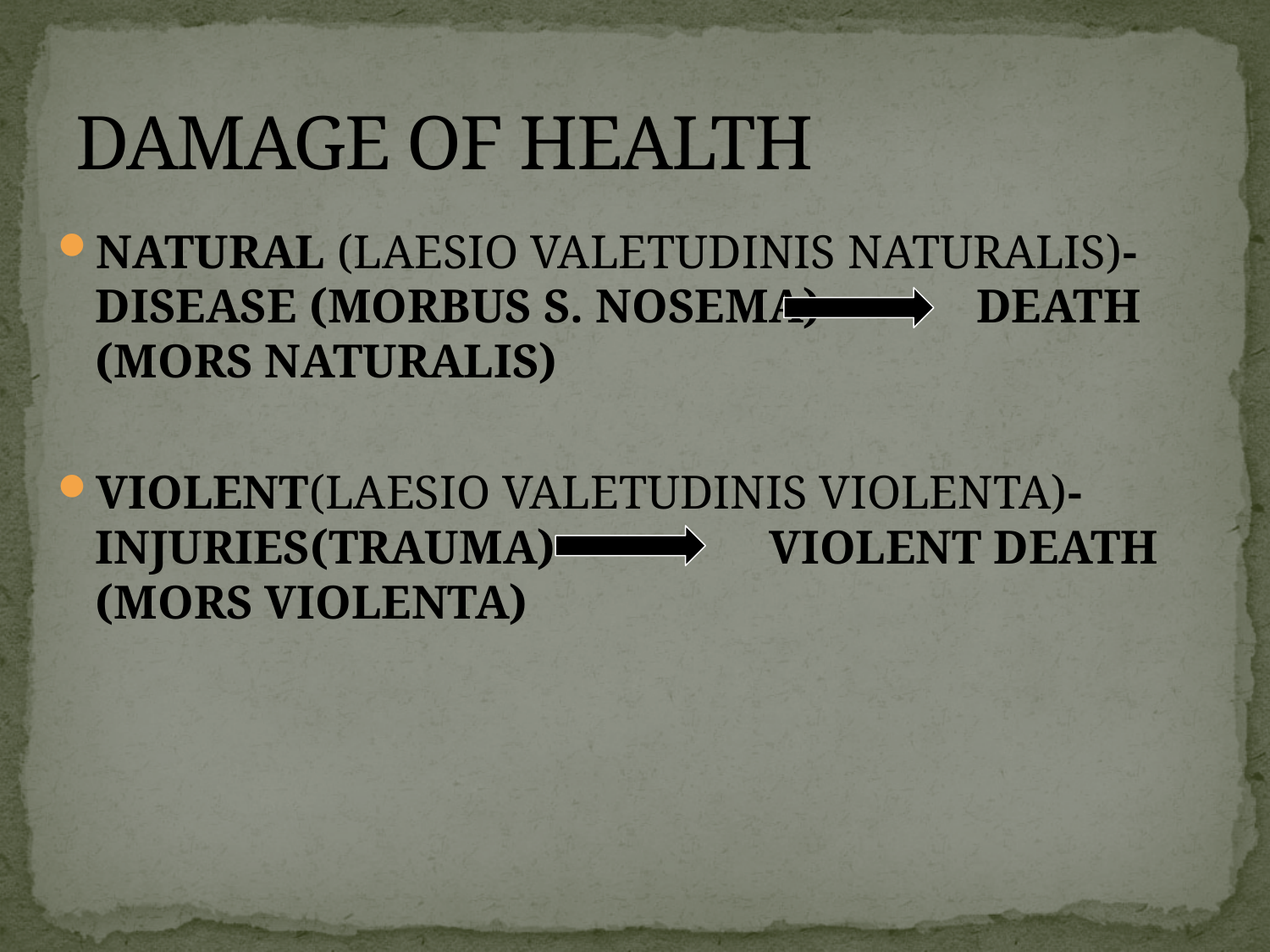

# DAMAGE OF HEALTH
NATURAL (LAESIO VALETUDINIS NATURALIS)-DISEASE (MORBUS S. NOSEMA)             DEATH (MORS NATURALIS)

VIOLENT(LAESIO VALETUDINIS VIOLENTA)- INJURIES(TRAUMA)                  VIOLENT DEATH (MORS VIOLENTA)